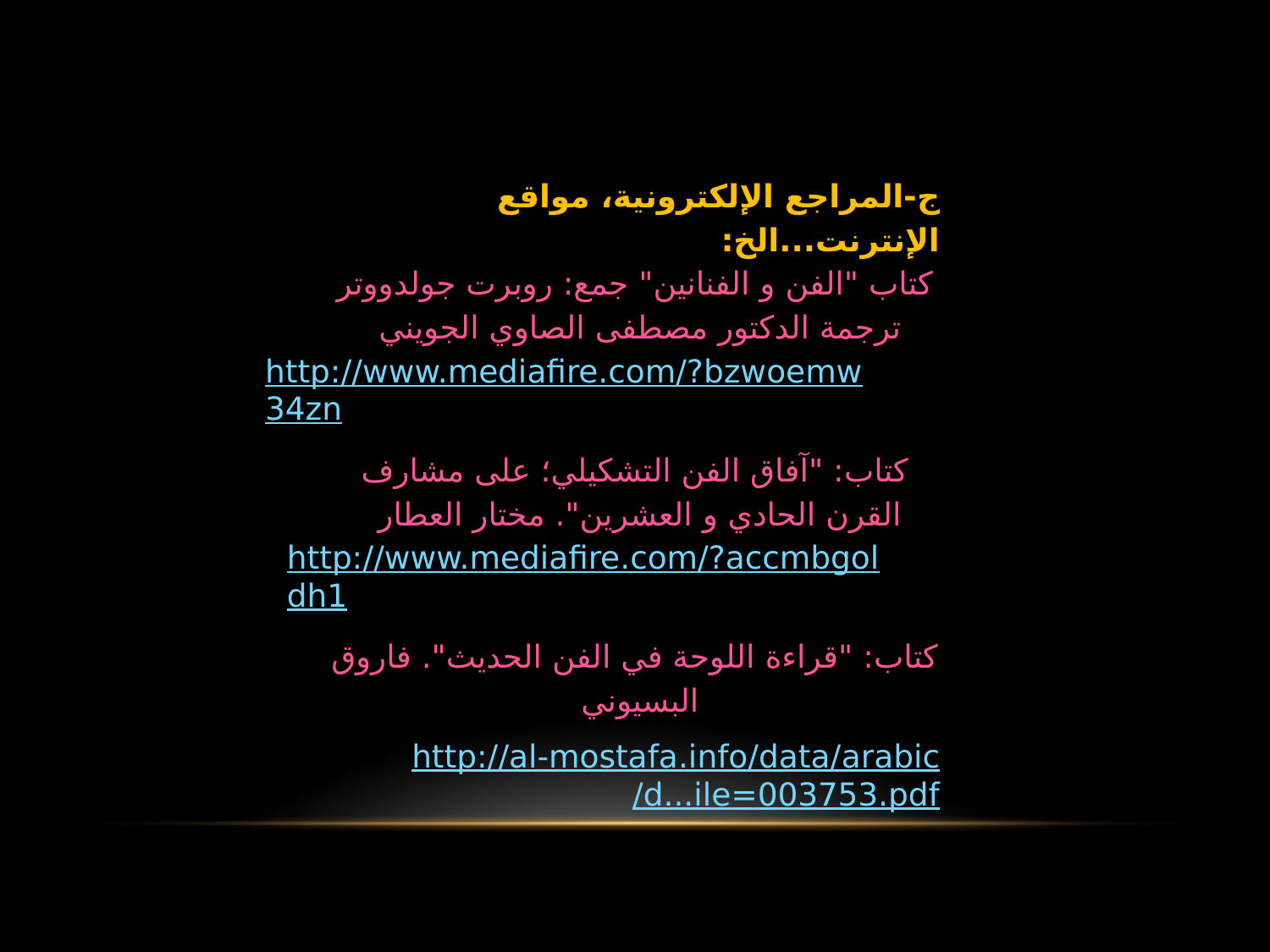

ج-المراجع الإلكترونية، مواقع الإنترنت...الخ:
كتاب "الفن و الفنانين" جمع: روبرت جولدووتر ترجمة الدكتور مصطفى الصاوي الجويني
http://www.mediafire.com/?bzwoemw34zn
كتاب: "آفاق الفن التشكيلي؛ على مشارف القرن الحادي و العشرين". مختار العطار
http://www.mediafire.com/?accmbgoldh1
كتاب: "قراءة اللوحة في الفن الحديث". فاروق البسيوني
http://al-mostafa.info/data/arabic/d...ile=003753.pdf